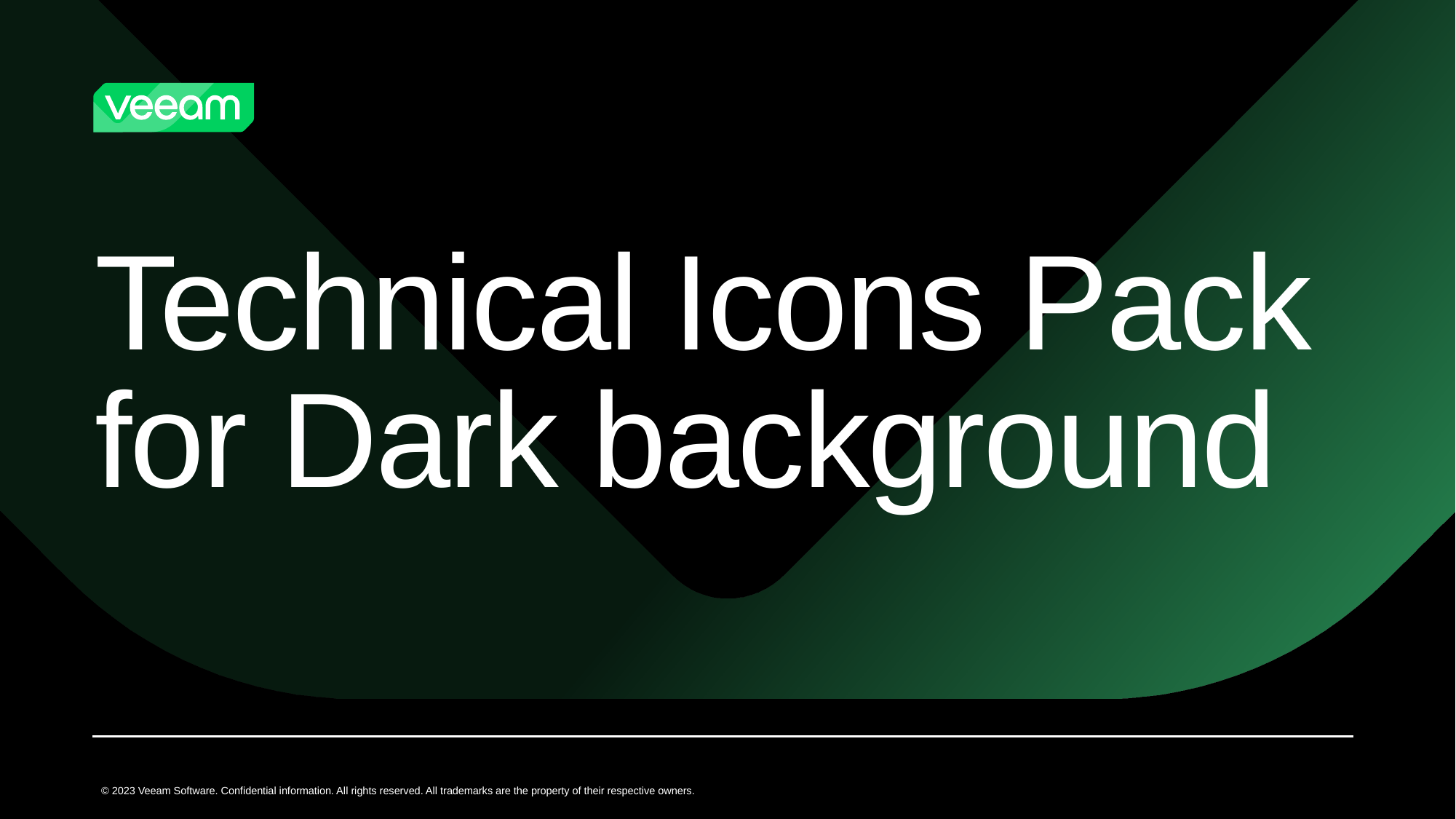

# Technical Icons Pack for Dark background